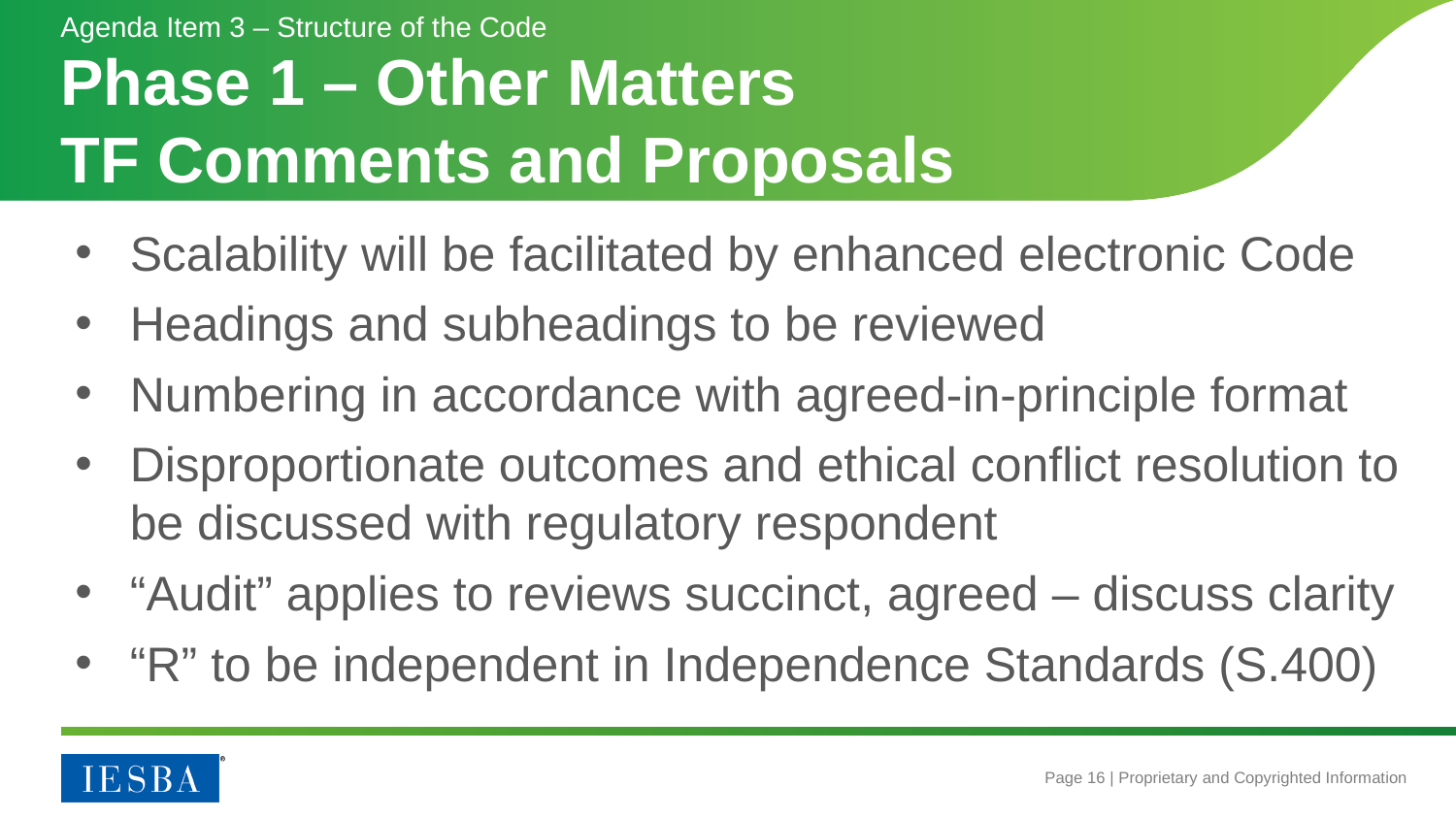

Agenda Item 3 – Structure of the Code
# Phase 1 – Other Matters TF Comments and Proposals
Scalability will be facilitated by enhanced electronic Code
Headings and subheadings to be reviewed
Numbering in accordance with agreed-in-principle format
Disproportionate outcomes and ethical conflict resolution to be discussed with regulatory respondent
“Audit” applies to reviews succinct, agreed – discuss clarity
“R” to be independent in Independence Standards (S.400)